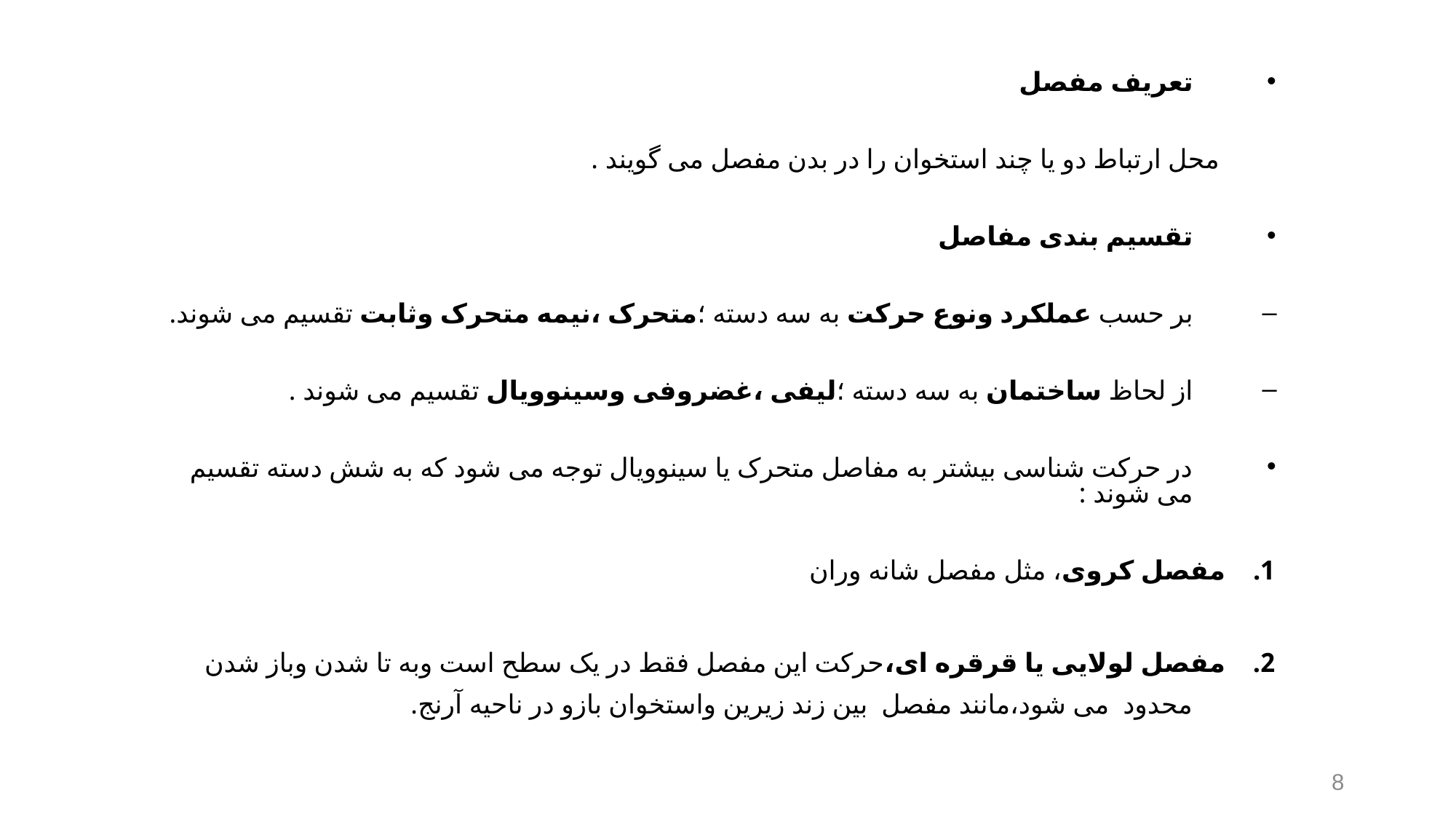

تعریف مفصل

        محل ارتباط دو یا چند استخوان را در بدن مفصل می گویند .

تقسیم بندی مفاصل

بر حسب عملکرد ونوع حرکت به سه دسته ؛متحرک ،نیمه متحرک وثابت تقسیم می شوند.

از لحاظ ساختمان به سه دسته ؛لیفی ،غضروفی وسینوویال تقسیم می شوند .

در حرکت شناسی بیشتر به مفاصل متحرک یا سینوویال توجه می شود که به شش دسته تقسیم می شوند :

1.    مفصل کروی، مثل مفصل شانه وران

2.    مفصل لولایی یا قرقره ای،حرکت این مفصل فقط در یک سطح است وبه تا شدن وباز شدن محدود  می شود،مانند مفصل  بین زند زیرین واستخوان بازو در ناحیه آرنج.
8